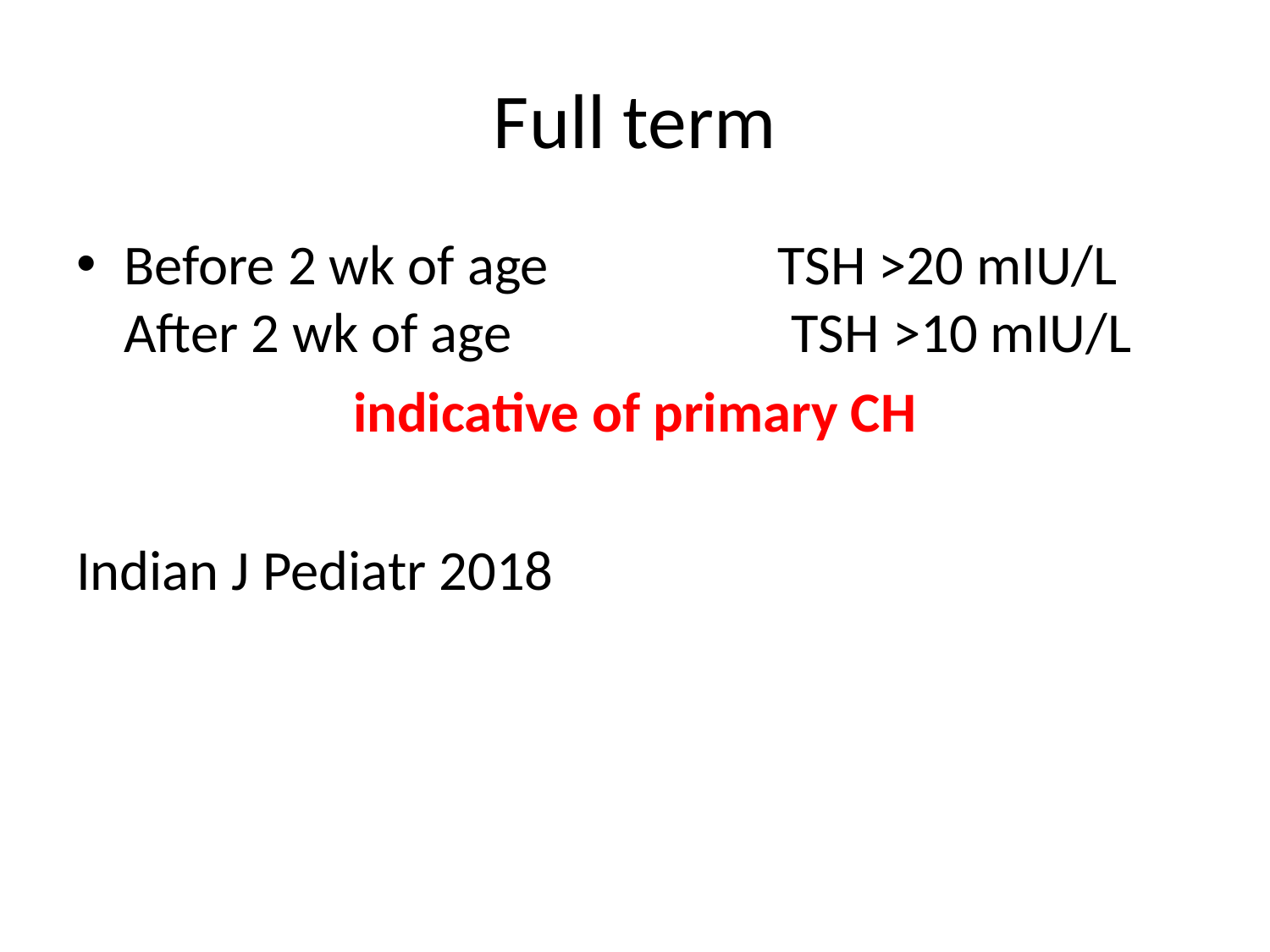

# Full term
Before 2 wk of age                  TSH >20 mIU/L  After 2 wk of age                      TSH >10 mIU/L
indicative of primary CH

Indian J Pediatr 2018